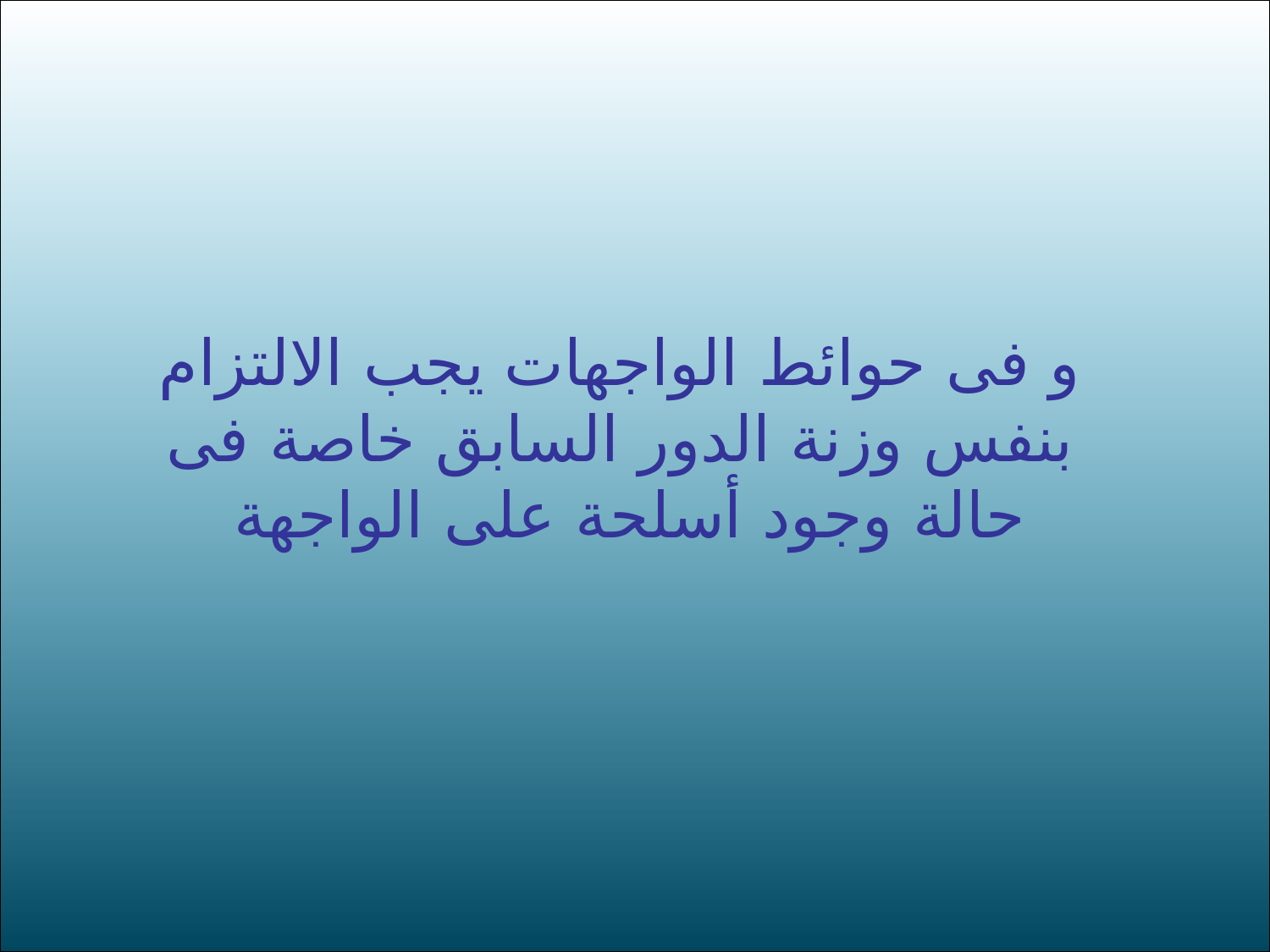

و فى حوائط الواجهات يجب الالتزام بنفس وزنة الدور السابق خاصة فى حالة وجود أسلحة على الواجهة